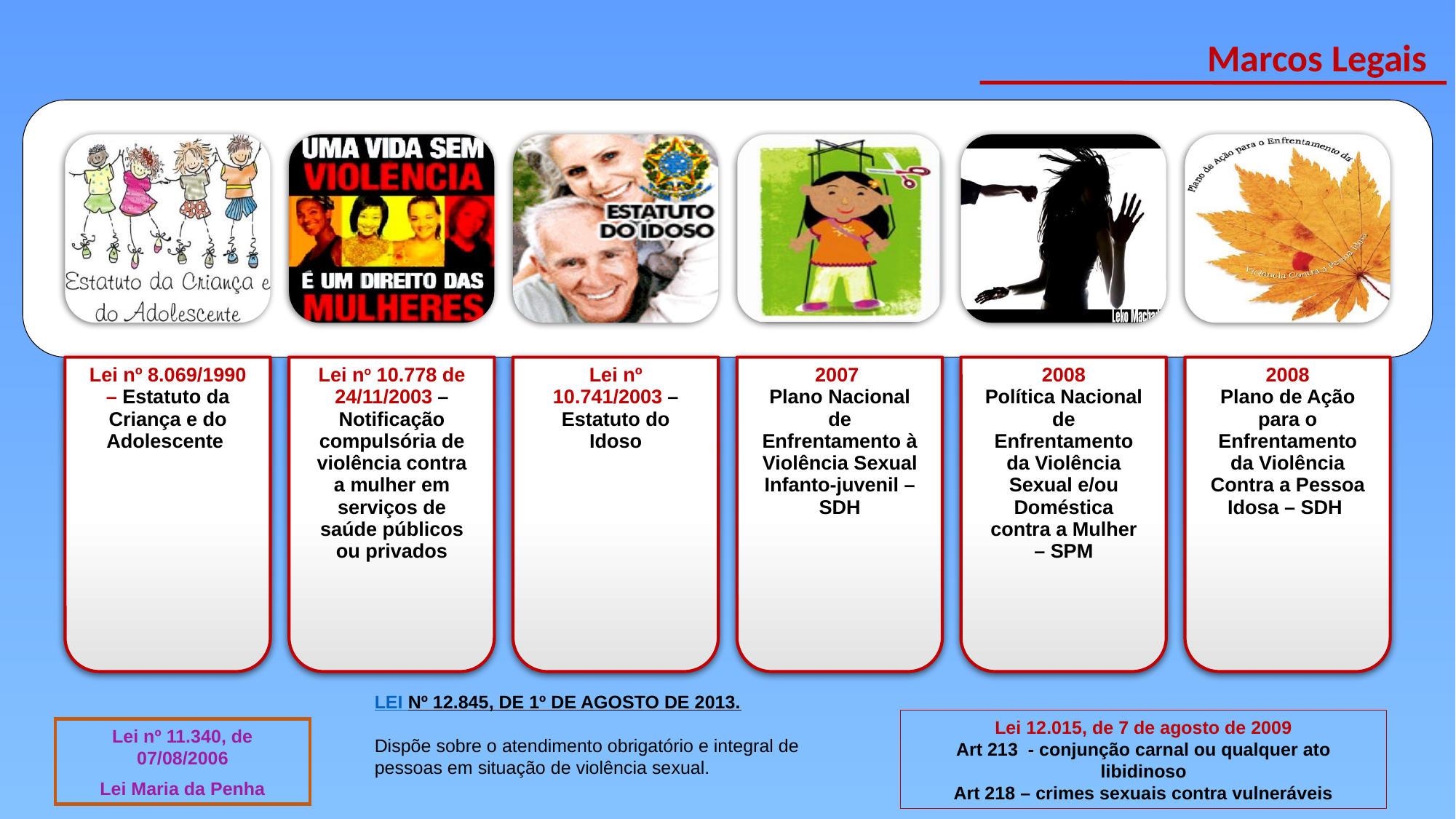

Marcos Legais
Lei nº 8.069/1990 – Estatuto da Criança e do Adolescente
Lei no 10.778 de 24/11/2003 – Notificação compulsória de violência contra a mulher em serviços de saúde públicos ou privados
Lei nº 10.741/2003 – Estatuto do Idoso
2007
Plano Nacional de Enfrentamento à Violência Sexual Infanto-juvenil – SDH
2008
Política Nacional de Enfrentamento da Violência Sexual e/ou Doméstica contra a Mulher – SPM
2008
Plano de Ação para o Enfrentamento da Violência Contra a Pessoa Idosa – SDH

LEI Nº 12.845, DE 1º DE AGOSTO DE 2013.
Dispõe sobre o atendimento obrigatório e integral de pessoas em situação de violência sexual.
Lei 12.015, de 7 de agosto de 2009
Art 213  - conjunção carnal ou qualquer ato libidinoso
Art 218 – crimes sexuais contra vulneráveis
Lei nº 11.340, de 07/08/2006
Lei Maria da Penha